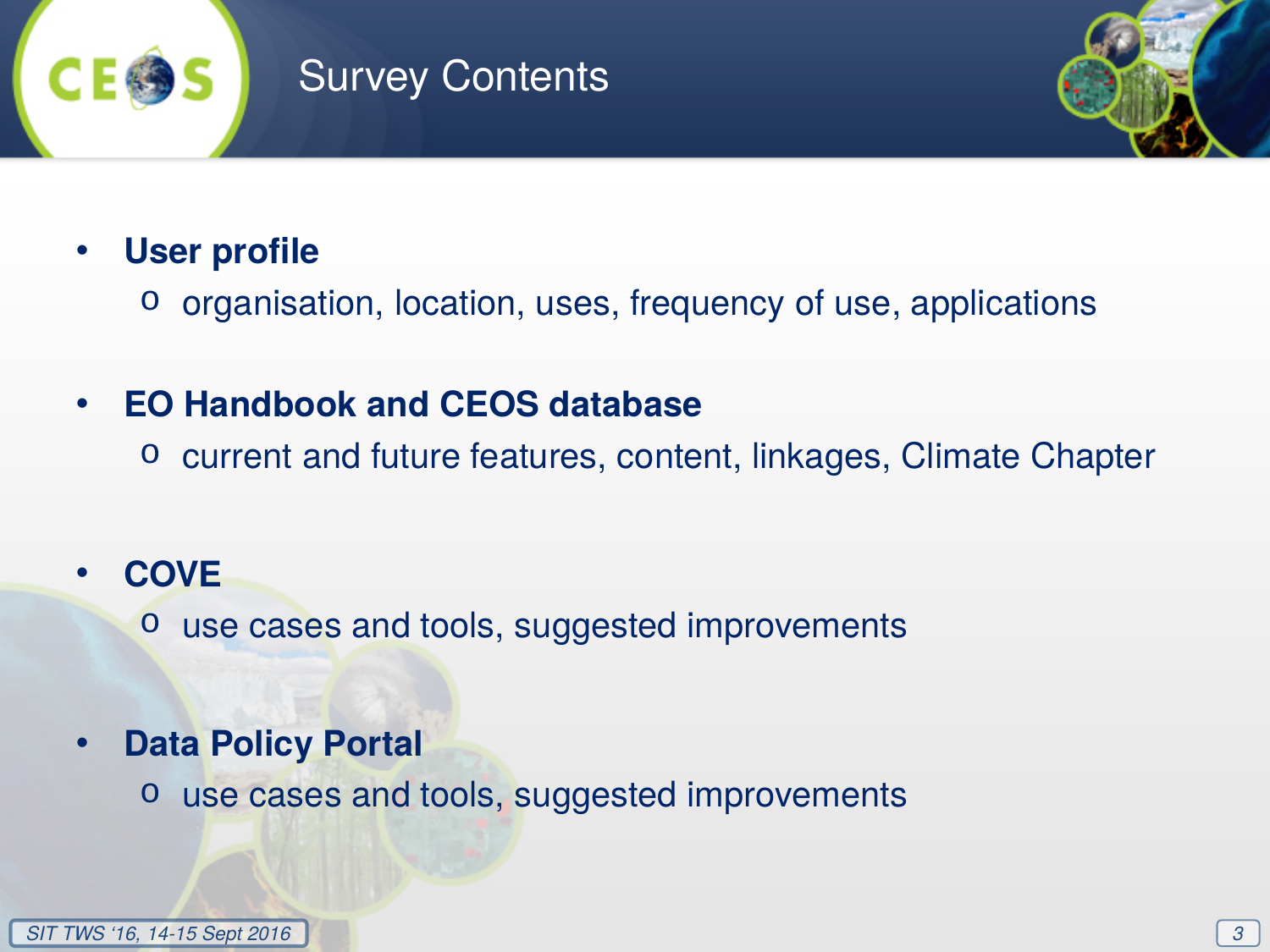

Survey Contents
User profile
organisation, location, uses, frequency of use, applications

EO Handbook and CEOS database
current and future features, content, linkages, Climate Chapter

COVE
use cases and tools, suggested improvements

Data Policy Portal
use cases and tools, suggested improvements

3